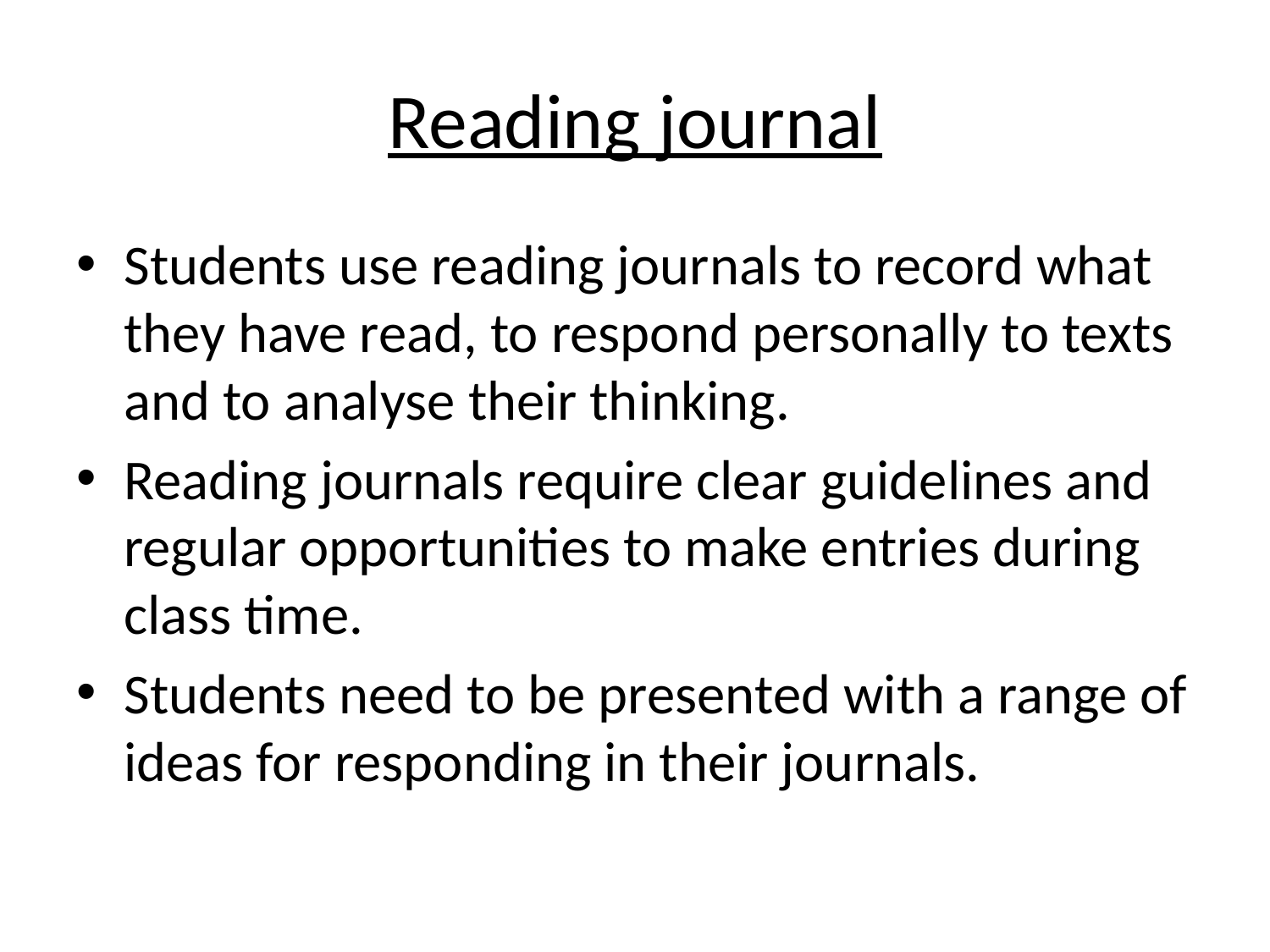

# Reading journal
Students use reading journals to record what they have read, to respond personally to texts and to analyse their thinking.
Reading journals require clear guidelines and regular opportunities to make entries during class time.
Students need to be presented with a range of ideas for responding in their journals.